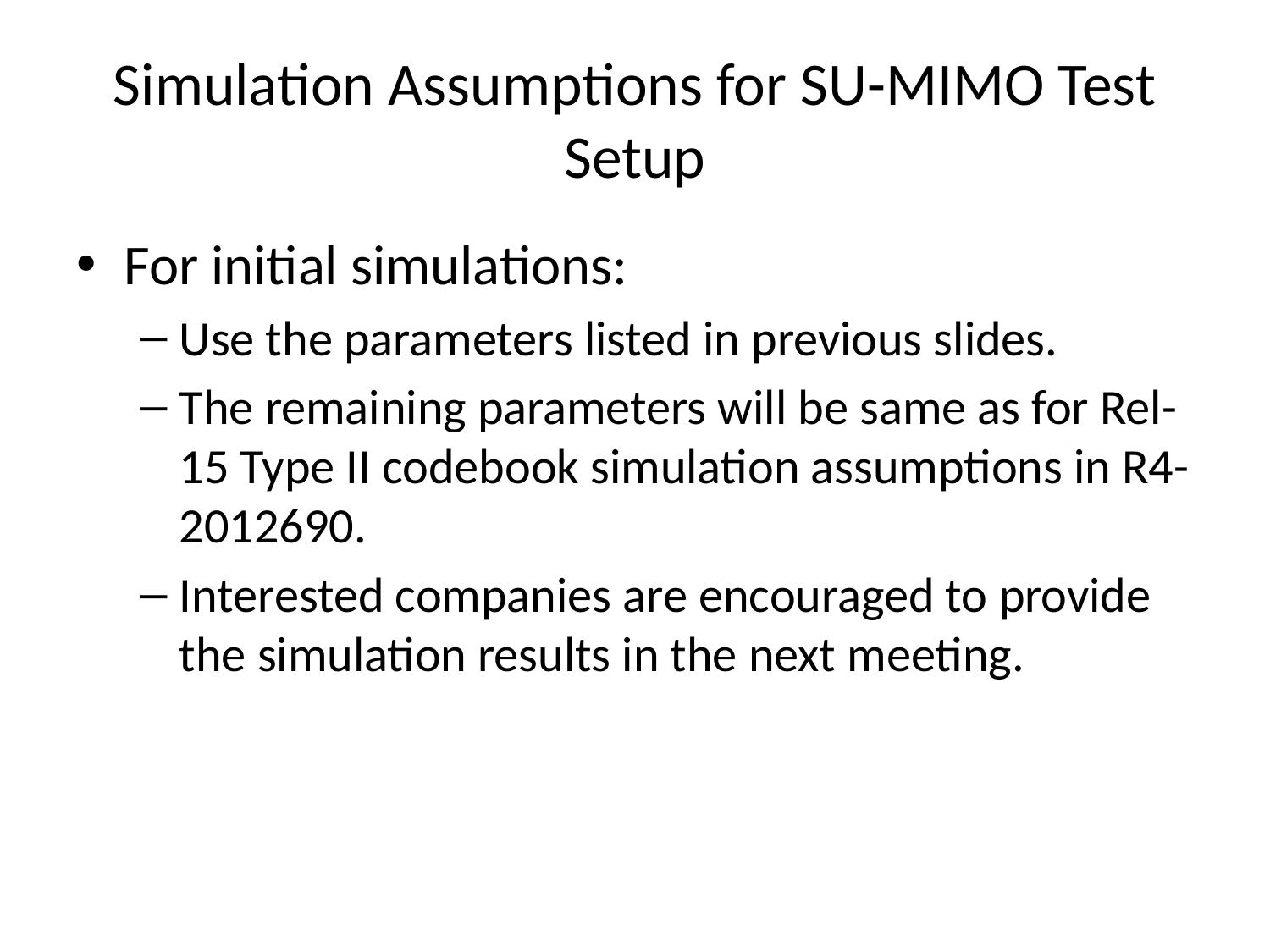

# Simulation Assumptions for SU-MIMO Test Setup
For initial simulations:
Use the parameters listed in previous slides.
The remaining parameters will be same as for Rel-15 Type II codebook simulation assumptions in R4-2012690.
Interested companies are encouraged to provide the simulation results in the next meeting.